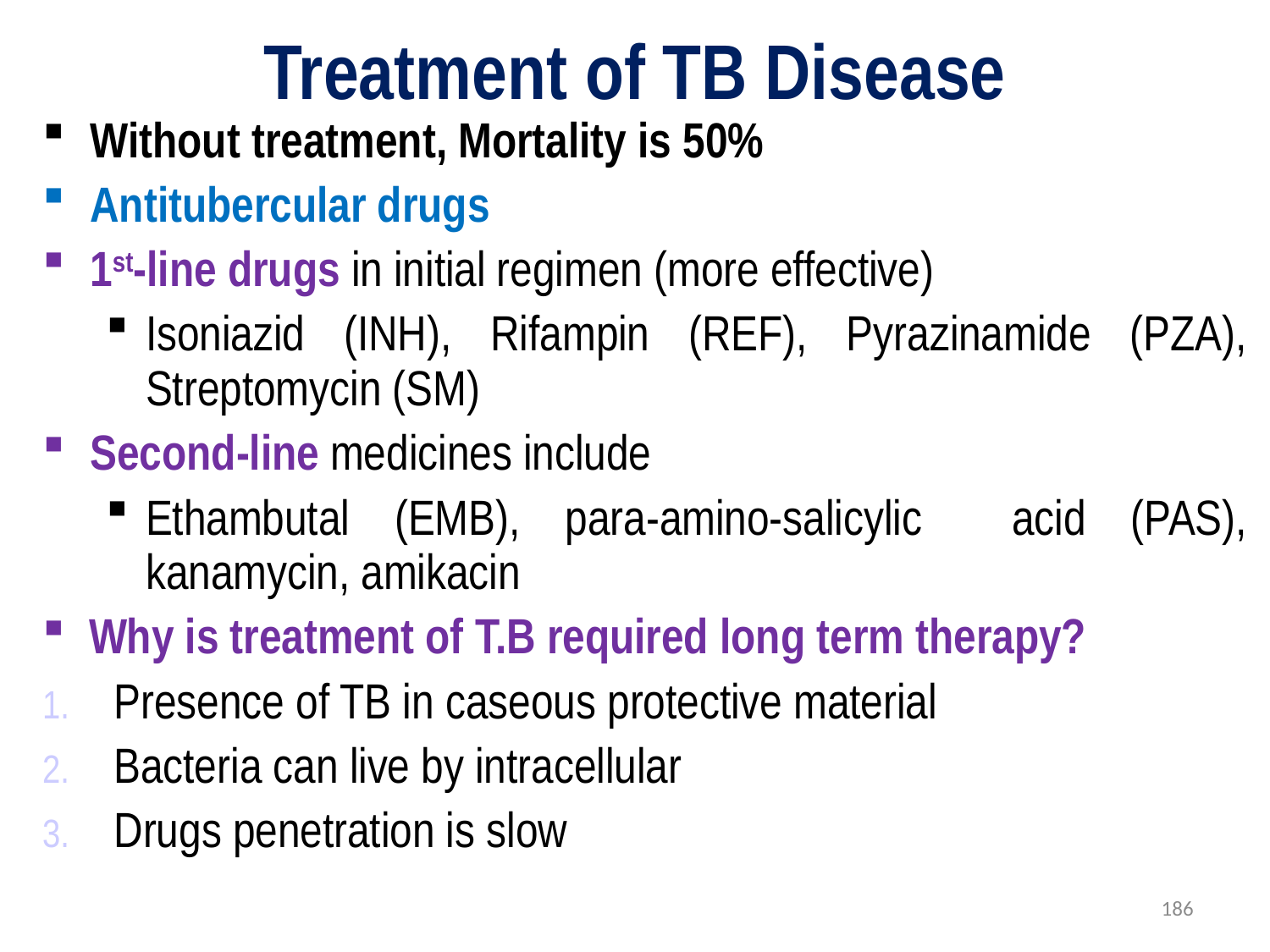

# Treatment of TB Disease
Without treatment, Mortality is 50%
Antitubercular drugs
1st-line drugs in initial regimen (more effective)
Isoniazid (INH), Rifampin (REF), Pyrazinamide (PZA), Streptomycin (SM)
Second-line medicines include
Ethambutal (EMB), para-amino-salicylic  acid (PAS), kanamycin, amikacin
Why is treatment of T.B required long term therapy?
Presence of TB in caseous protective material
Bacteria can live by intracellular
Drugs penetration is slow

186